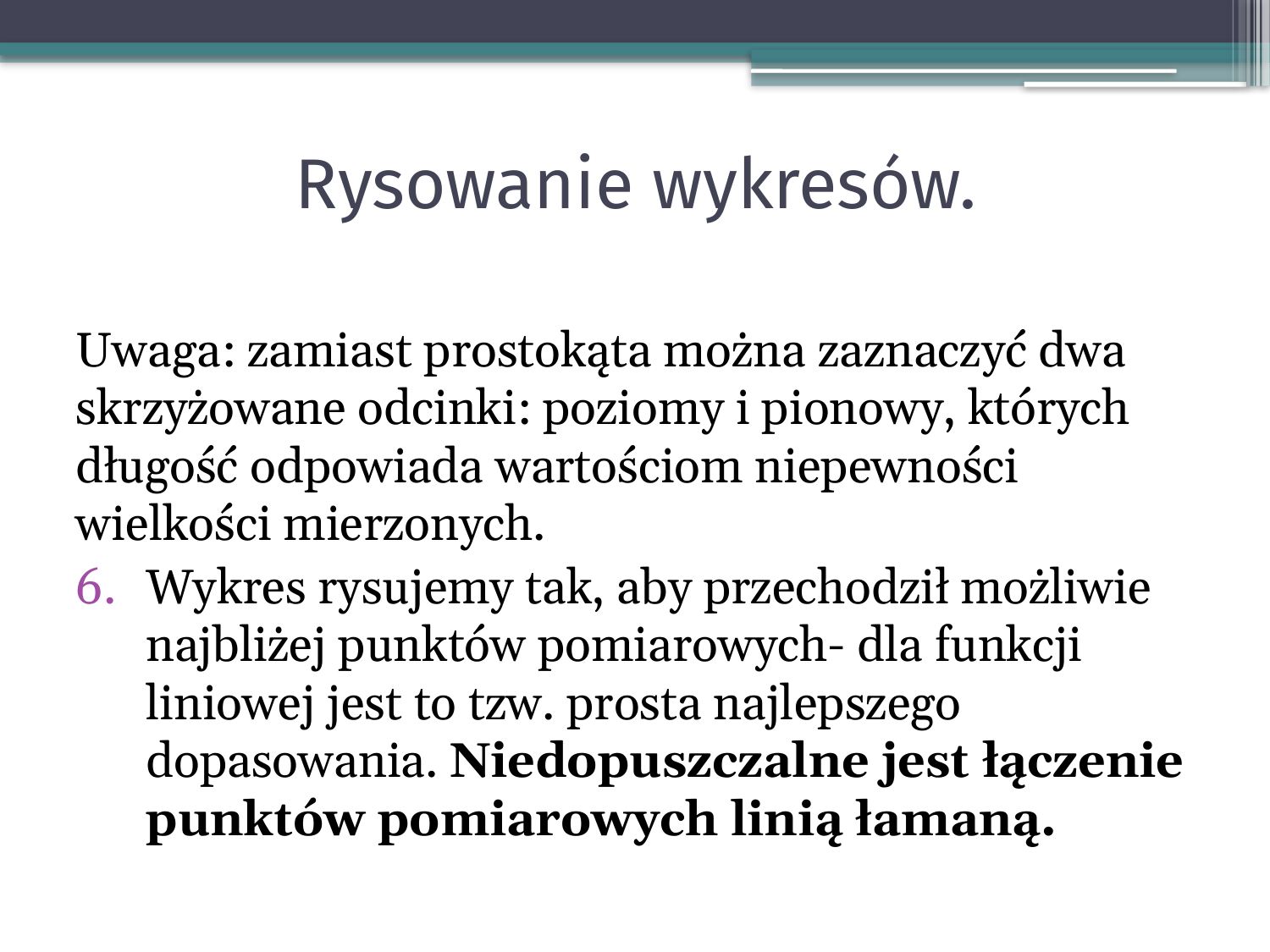

# Rysowanie wykresów.
Uwaga: zamiast prostokąta można zaznaczyć dwa skrzyżowane odcinki: poziomy i pionowy, których długość odpowiada wartościom niepewności wielkości mierzonych.
Wykres rysujemy tak, aby przechodził możliwie najbliżej punktów pomiarowych- dla funkcji liniowej jest to tzw. prosta najlepszego dopasowania. Niedopuszczalne jest łączenie punktów pomiarowych linią łamaną.